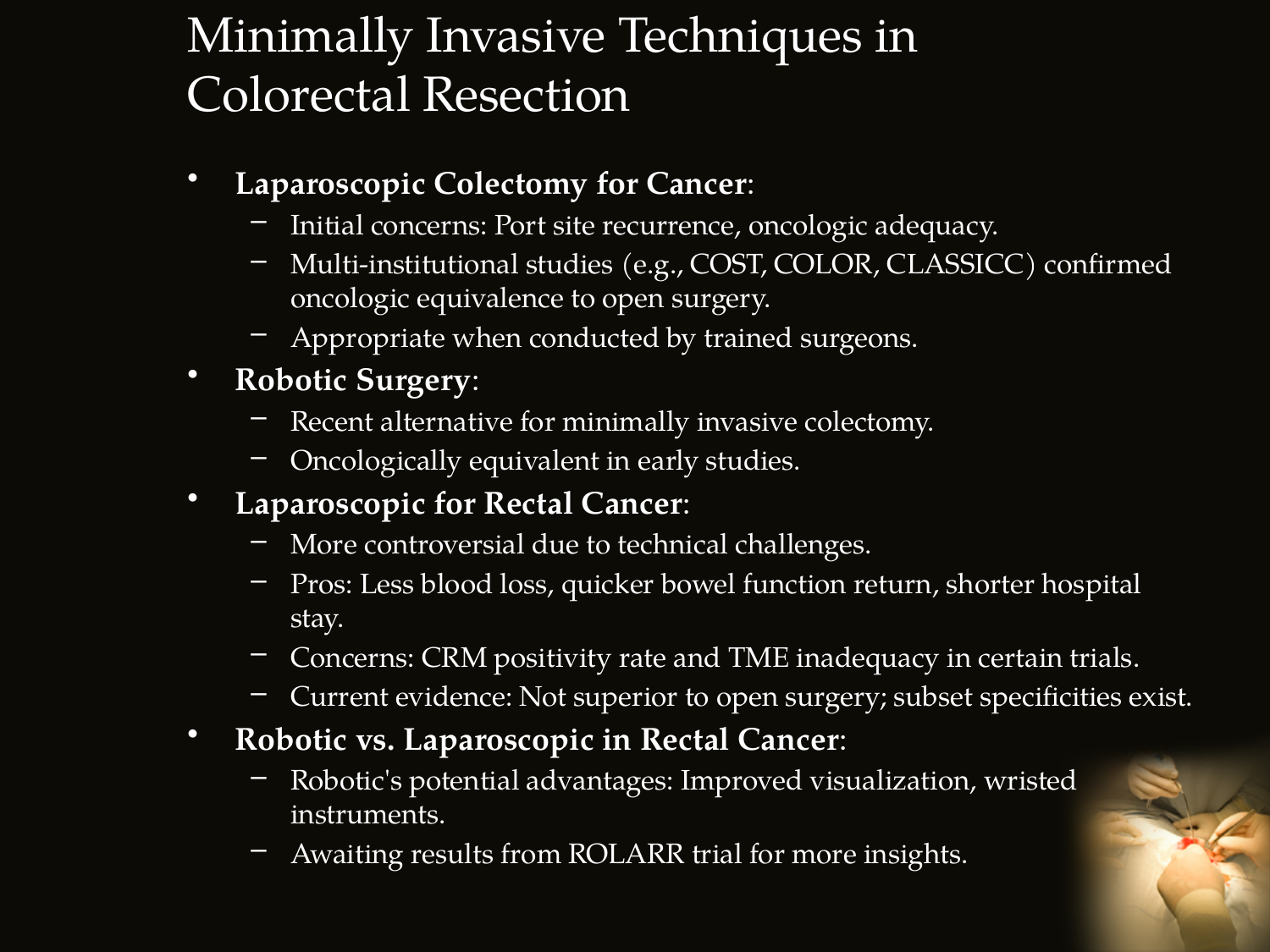

# Minimally Invasive Techniques in Colorectal Resection
Laparoscopic Colectomy for Cancer:
Initial concerns: Port site recurrence, oncologic adequacy.
Multi-institutional studies (e.g., COST, COLOR, CLASSICC) confirmed oncologic equivalence to open surgery.
Appropriate when conducted by trained surgeons.
Robotic Surgery:
Recent alternative for minimally invasive colectomy.
Oncologically equivalent in early studies.
Laparoscopic for Rectal Cancer:
More controversial due to technical challenges.
Pros: Less blood loss, quicker bowel function return, shorter hospital stay.
Concerns: CRM positivity rate and TME inadequacy in certain trials.
Current evidence: Not superior to open surgery; subset specificities exist.
Robotic vs. Laparoscopic in Rectal Cancer:
Robotic's potential advantages: Improved visualization, wristed instruments.
Awaiting results from ROLARR trial for more insights.